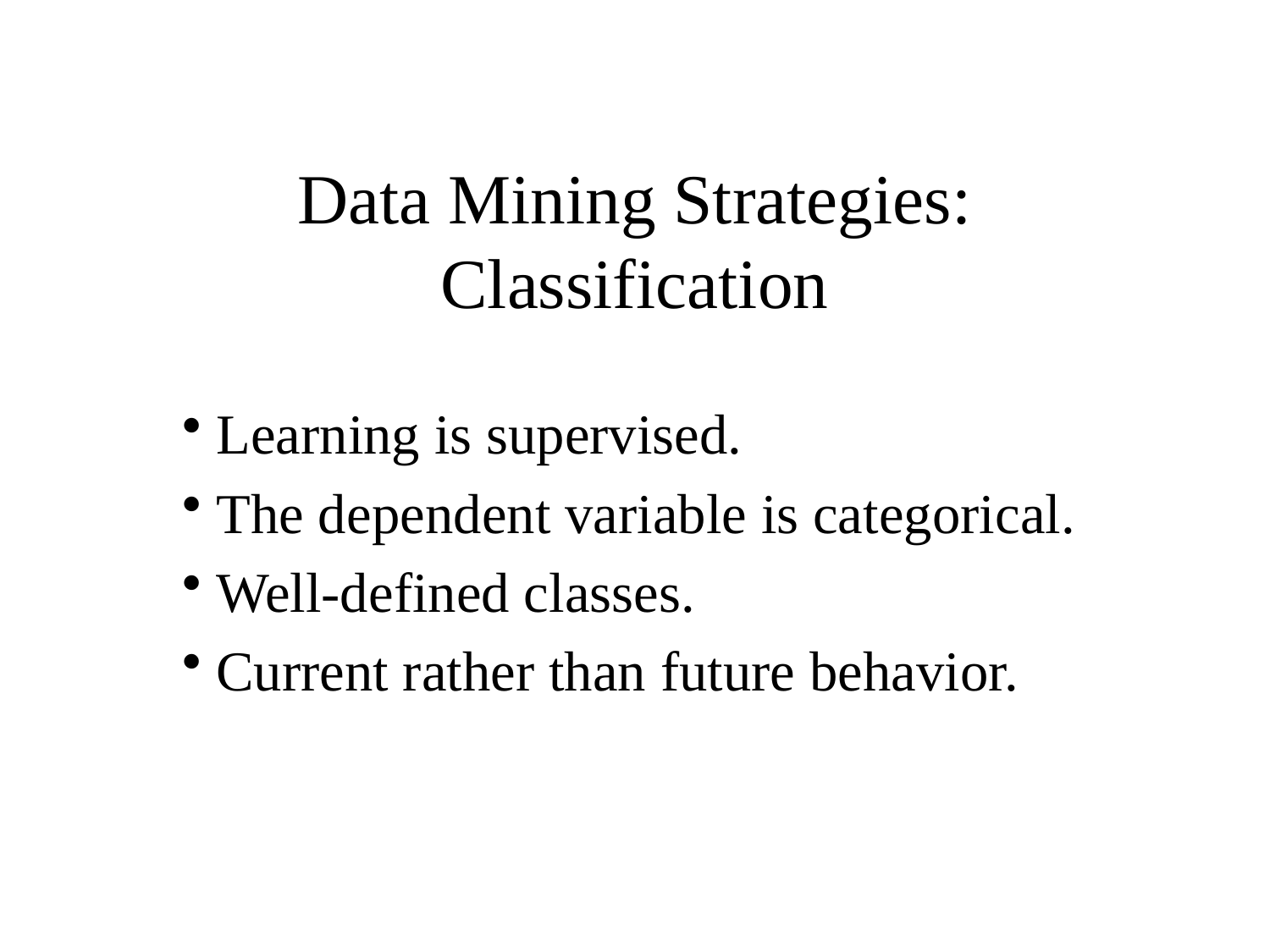

# Data Mining Strategies: Classification
 Learning is supervised.
 The dependent variable is categorical.
 Well-defined classes.
 Current rather than future behavior.